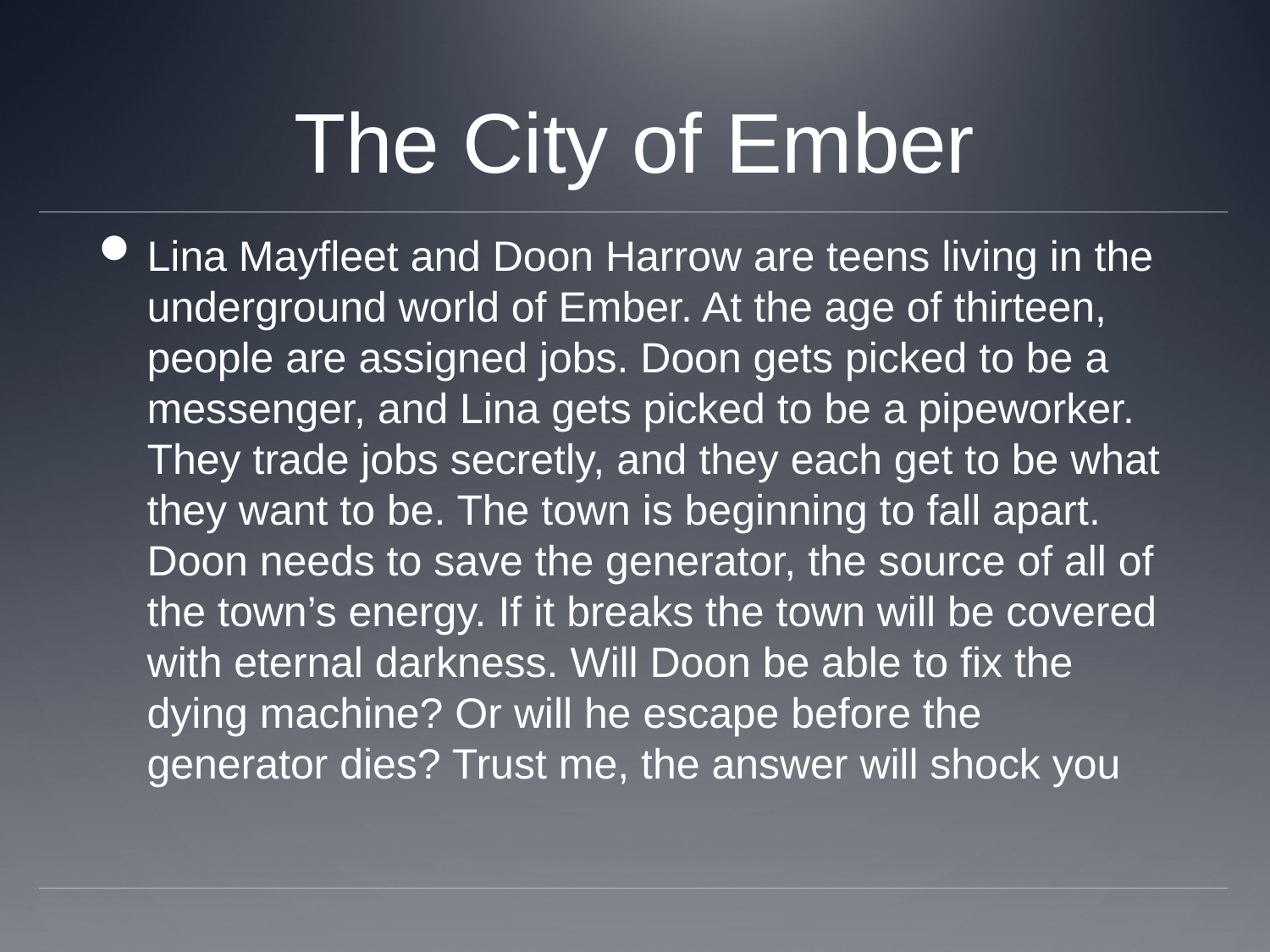

# The City of Ember
Lina Mayfleet and Doon Harrow are teens living in the underground world of Ember. At the age of thirteen, people are assigned jobs. Doon gets picked to be a messenger, and Lina gets picked to be a pipeworker. They trade jobs secretly, and they each get to be what they want to be. The town is beginning to fall apart. Doon needs to save the generator, the source of all of the town’s energy. If it breaks the town will be covered with eternal darkness. Will Doon be able to fix the dying machine? Or will he escape before the generator dies? Trust me, the answer will shock you